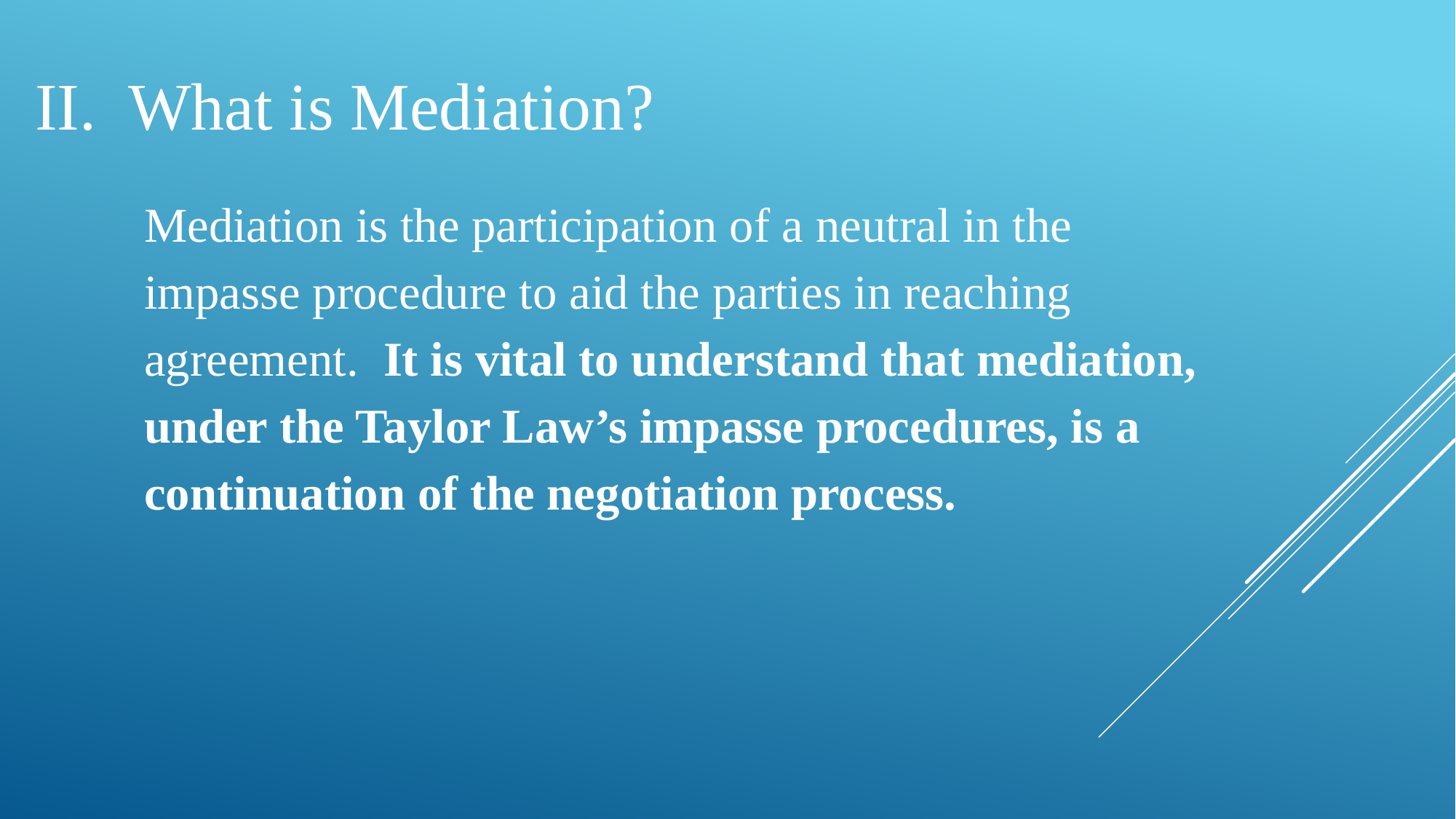

II.  What is Mediation?

Mediation is the participation of a neutral in the impasse procedure to aid the parties in reaching agreement.  It is vital to understand that mediation, under the Taylor Law’s impasse procedures, is a continuation of the negotiation process.